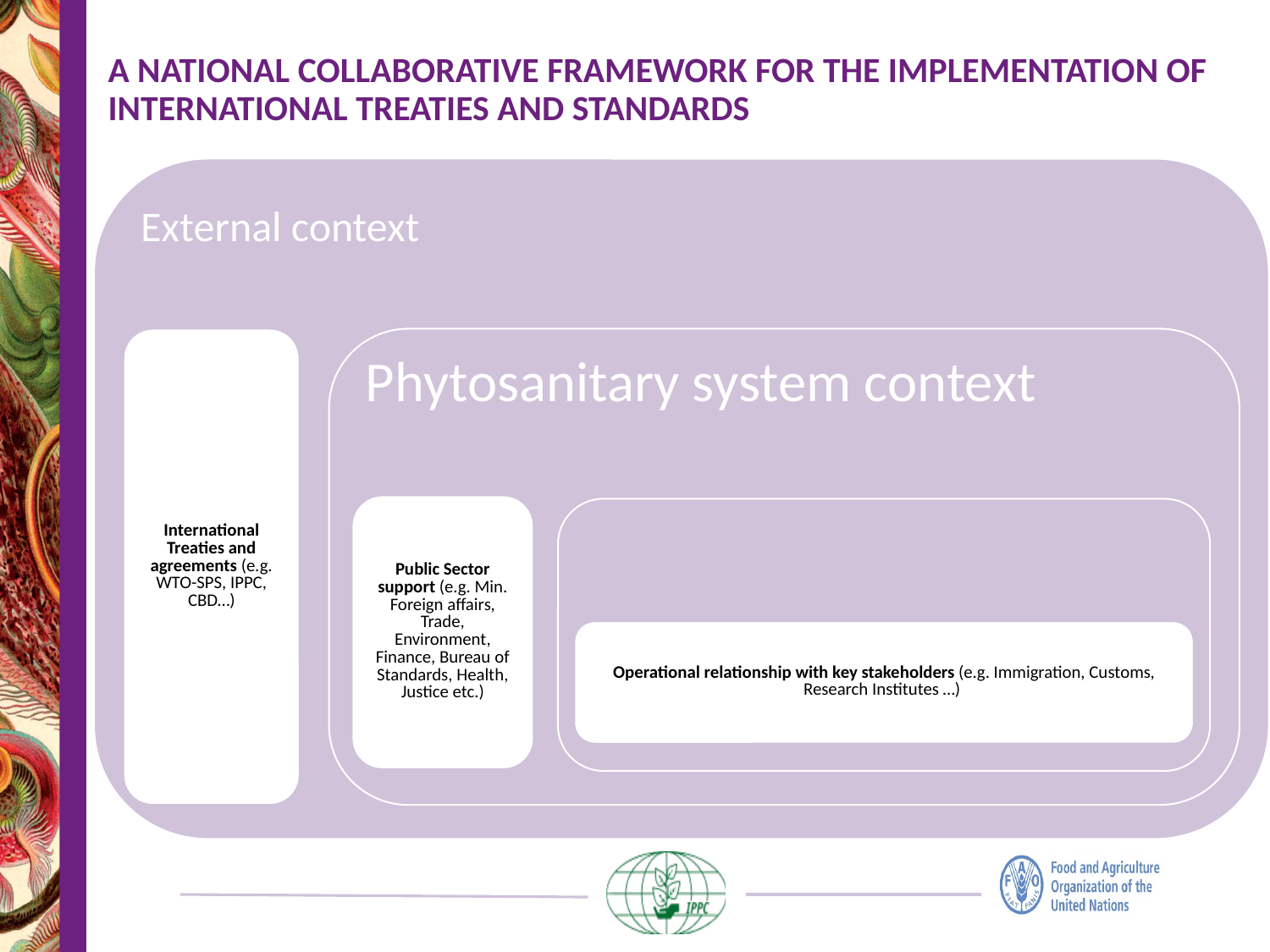

# A NATIONAL COLLABORATIVE FRAMEWORK FOR THE IMPLEMENTATION OF INTERNATIONAL TREATIES AND STANDARDS
External context
International Treaties and agreements (e.g. WTO-SPS, IPPC, CBD…)
Phytosanitary system context
Public Sector support (e.g. Min. Foreign affairs, Trade, Environment, Finance, Bureau of Standards, Health, Justice etc.)
Operational relationship with key stakeholders (e.g. Immigration, Customs, Research Institutes …)